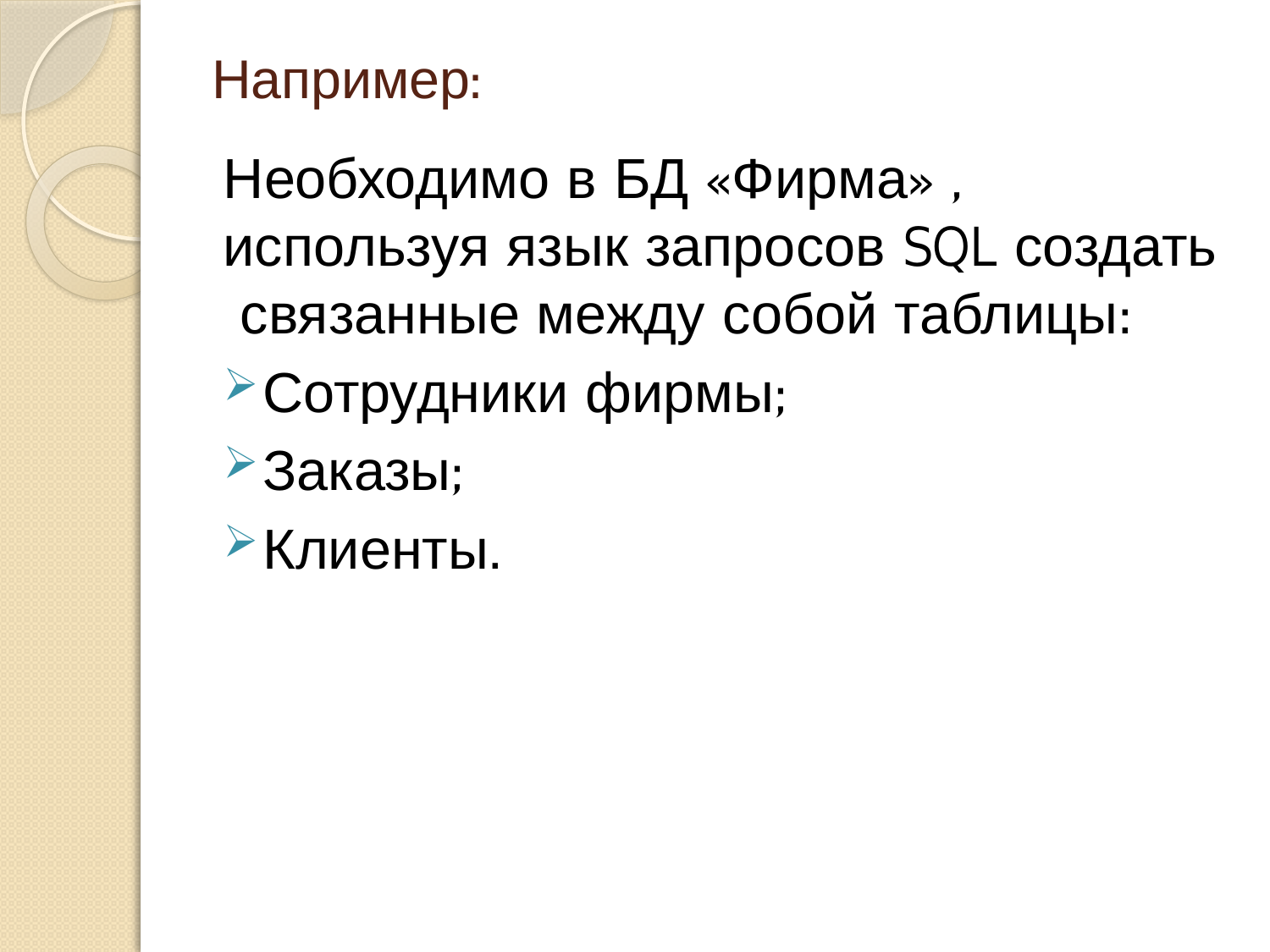

# Например:
Необходимо в БД «Фирма» , используя язык запросов SQL создать  связанные между собой таблицы:
Сотрудники фирмы;
Заказы;
Клиенты.